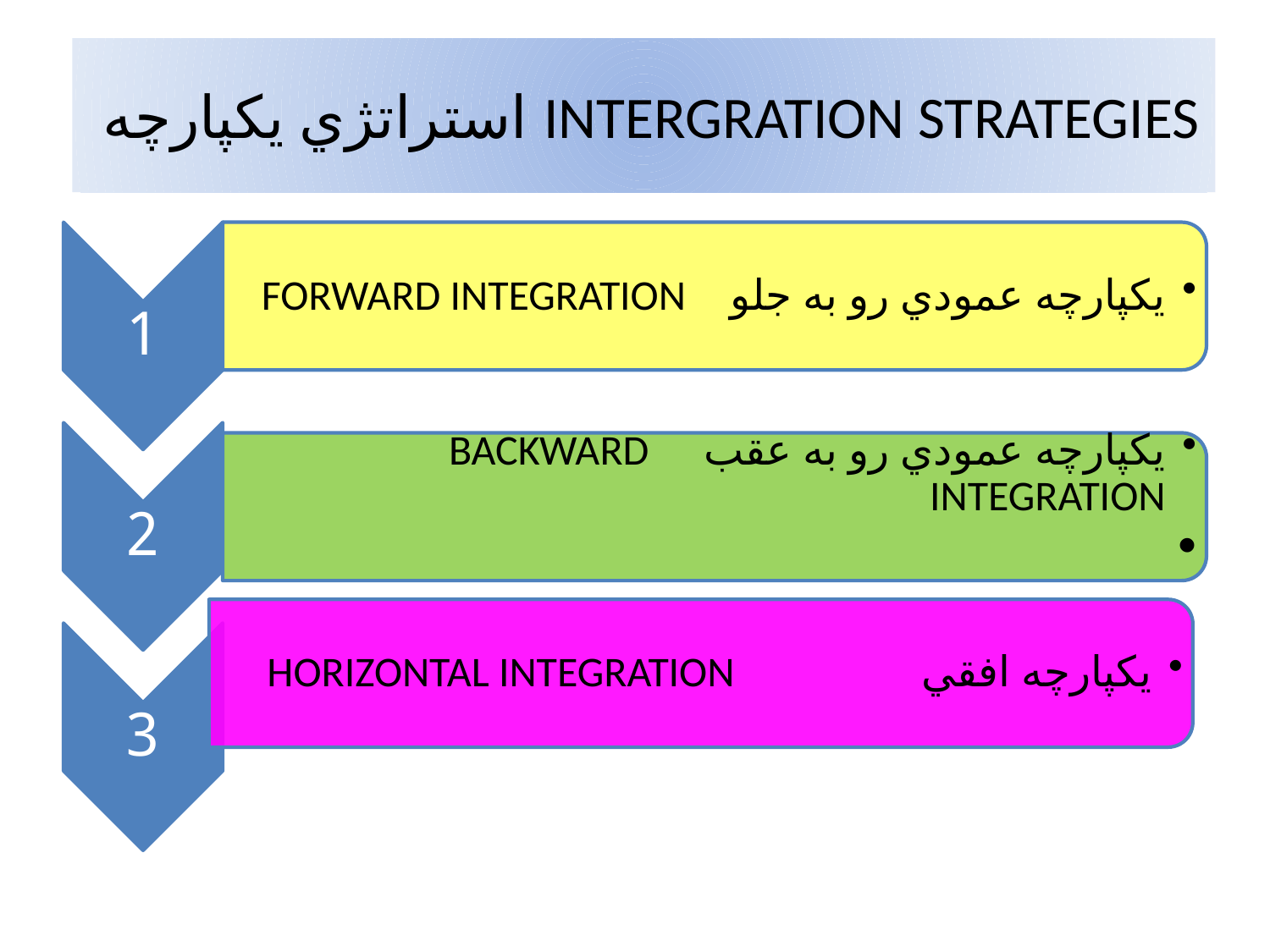

# استراتژي يكپارچه INTERGRATION STRATEGIES
1
يكپارچه عمودي رو به جلو    FORWARD INTEGRATION
2
يكپارچه عمودي رو به عقب     BACKWARD INTEGRATION

3
يكپارچه افقي                 HORIZONTAL INTEGRATION